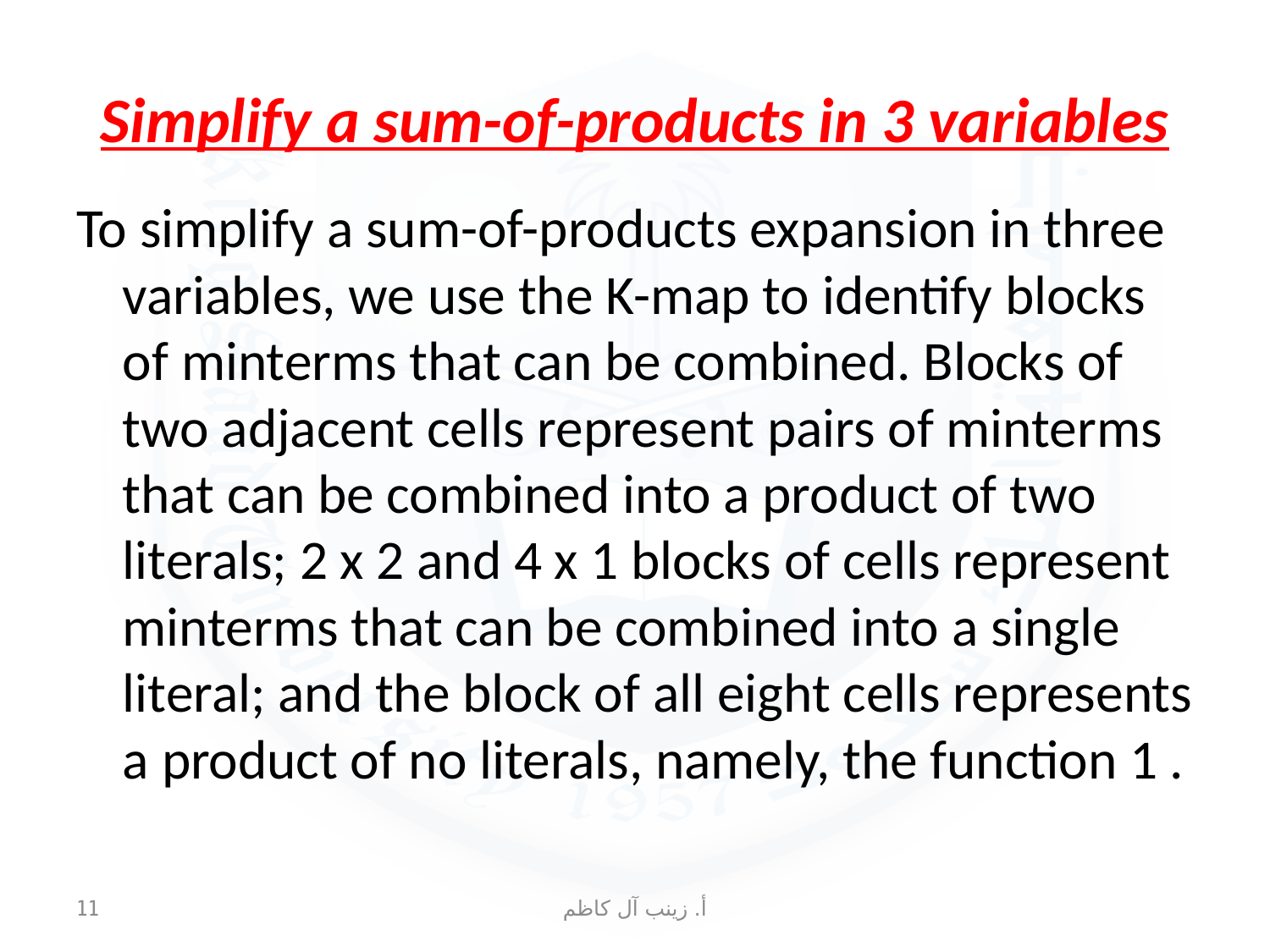

# Simplify a sum-of-products in 3 variables
To simplify a sum-of-products expansion in three variables, we use the K-map to identify blocks of minterms that can be combined. Blocks of two adjacent cells represent pairs of minterms that can be combined into a product of two literals; 2 x 2 and 4 x 1 blocks of cells represent minterms that can be combined into a single literal; and the block of all eight cells represents a product of no literals, namely, the function 1 .
11
أ. زينب آل كاظم